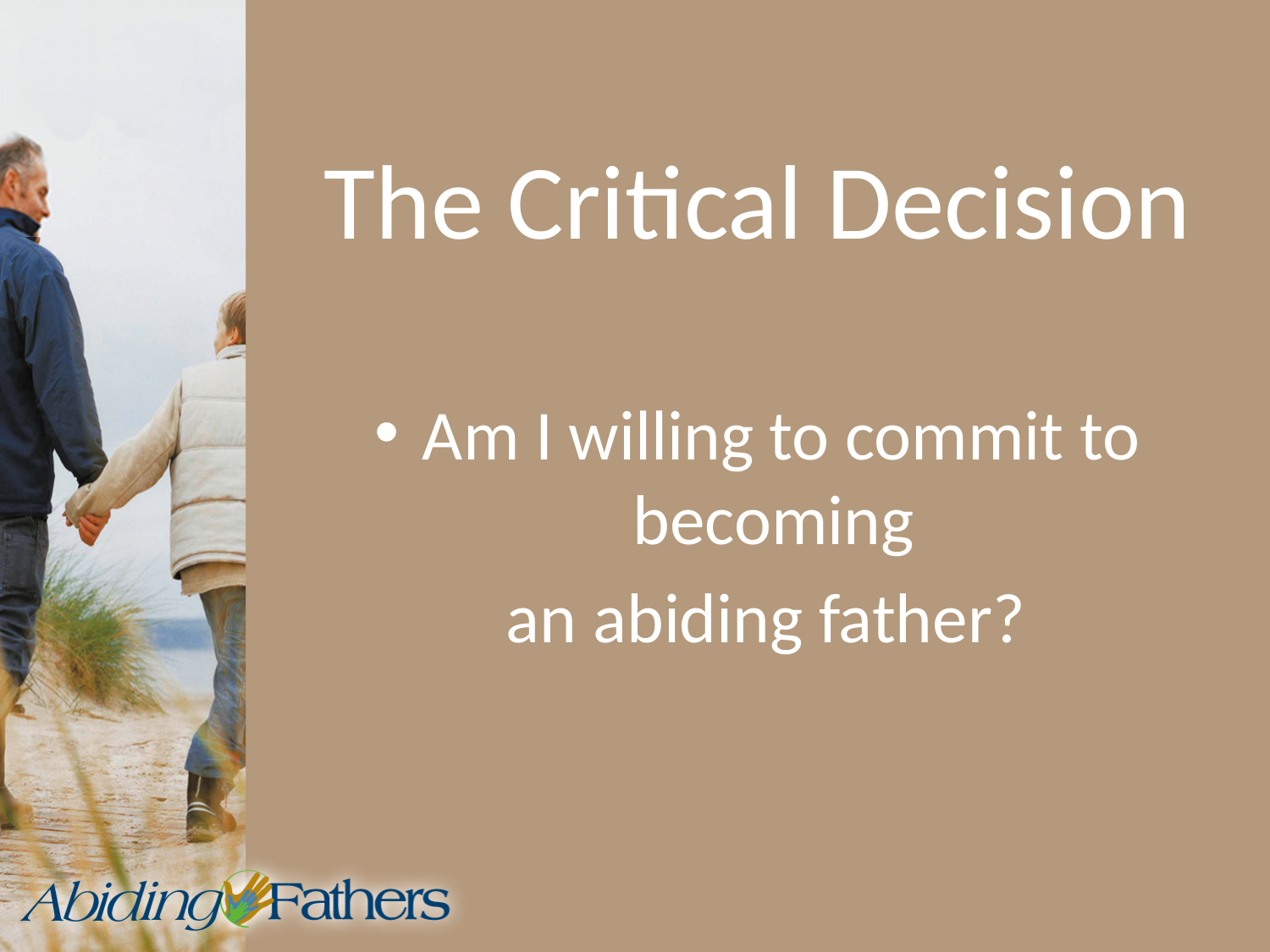

# The Critical Decision

Am I willing to commit to becoming
 an abiding father?